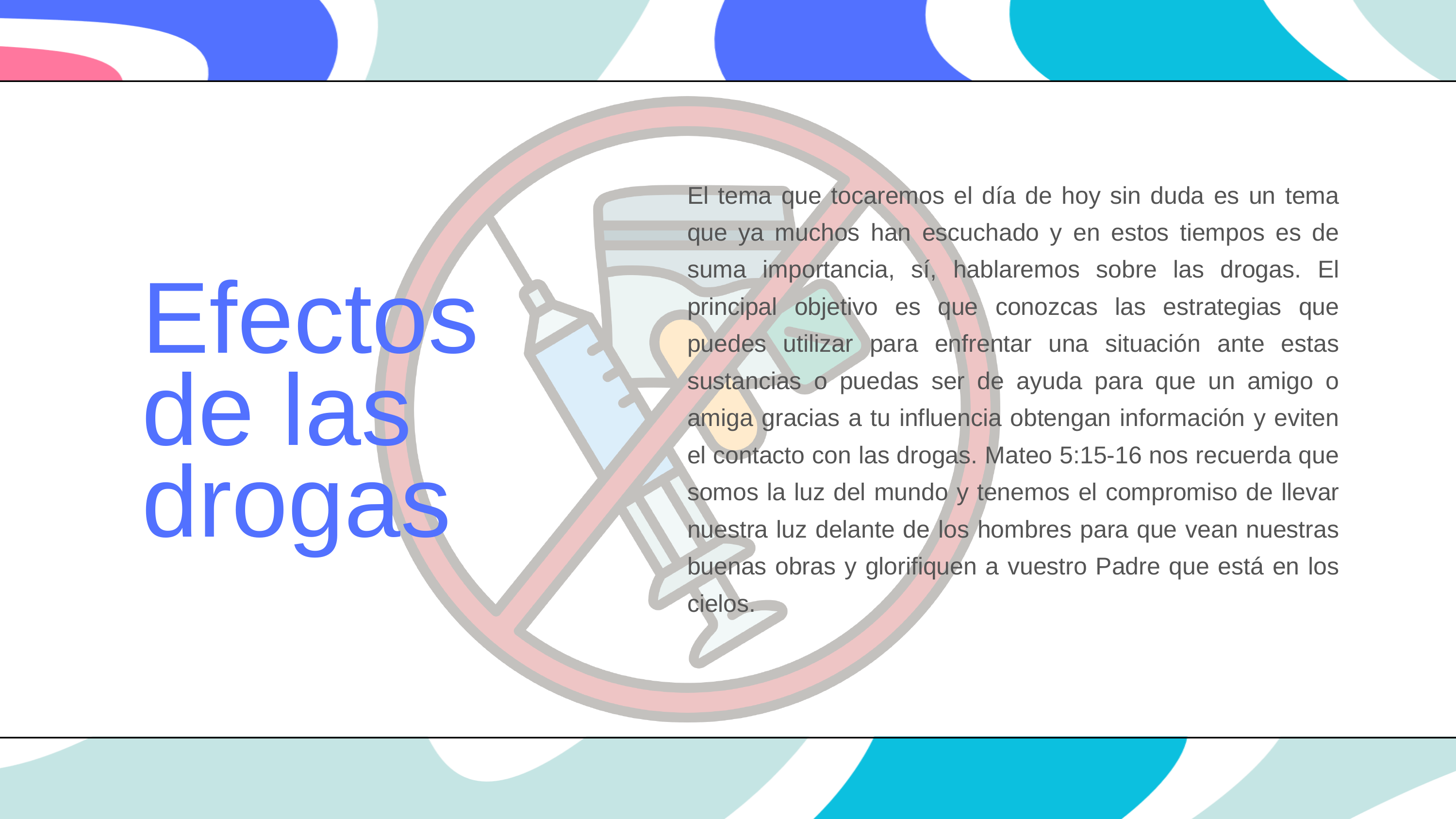

El tema que tocaremos el día de hoy sin duda es un tema que ya muchos han escuchado y en estos tiempos es de suma importancia, sí, hablaremos sobre las drogas. El principal objetivo es que conozcas las estrategias que puedes utilizar para enfrentar una situación ante estas sustancias o puedas ser de ayuda para que un amigo o amiga gracias a tu influencia obtengan información y eviten el contacto con las drogas. Mateo 5:15-16 nos recuerda que somos la luz del mundo y tenemos el compromiso de llevar nuestra luz delante de los hombres para que vean nuestras buenas obras y glorifiquen a vuestro Padre que está en los cielos.
Efectos de las drogas